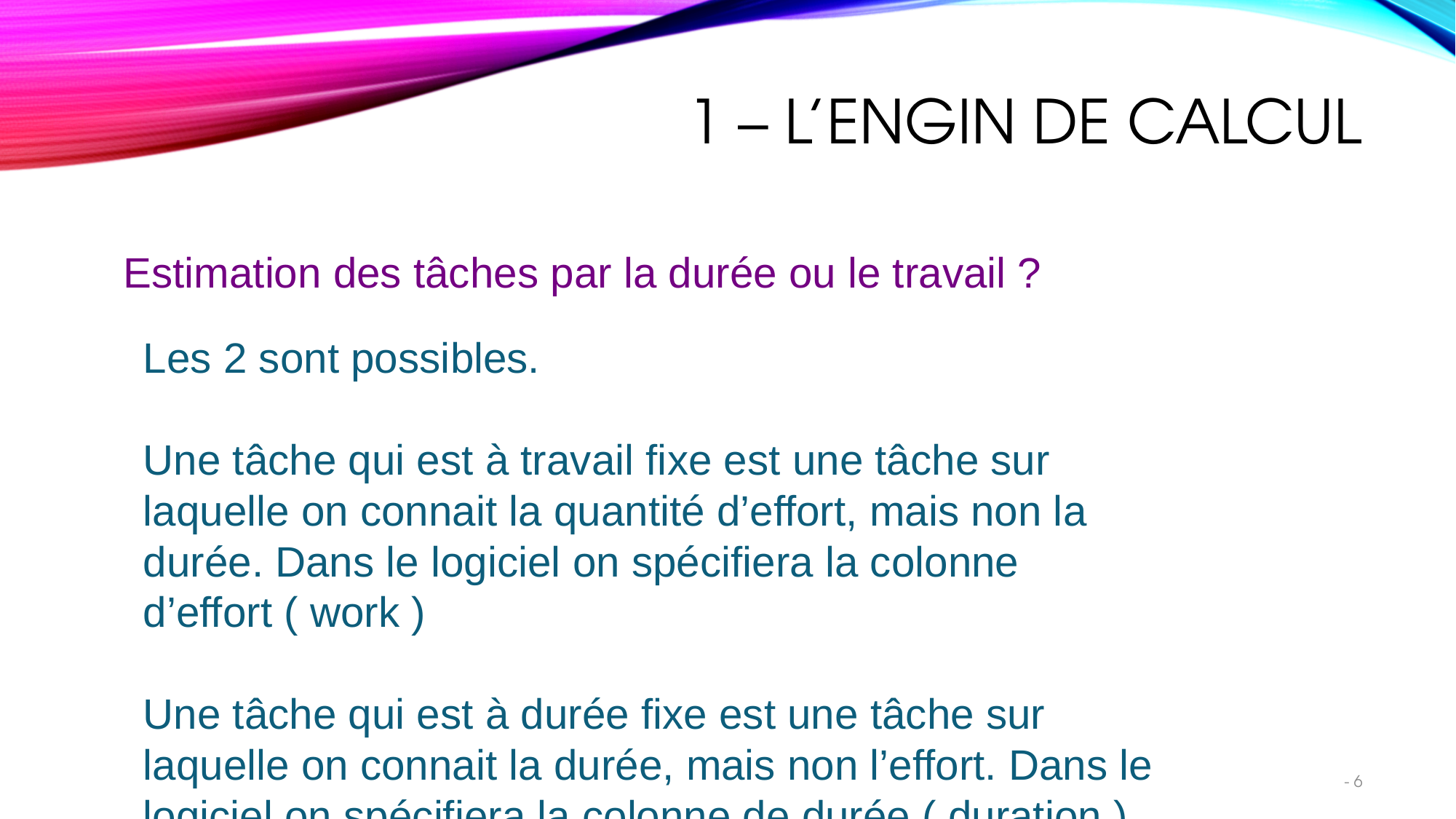

# 1 – L’engin de calcul
Estimation des tâches par la durée ou le travail ?
Les 2 sont possibles.

Une tâche qui est à travail fixe est une tâche sur laquelle on connait la quantité d’effort, mais non la durée. Dans le logiciel on spécifiera la colonne d’effort ( work )

Une tâche qui est à durée fixe est une tâche sur laquelle on connait la durée, mais non l’effort. Dans le logiciel on spécifiera la colonne de durée ( duration )
6